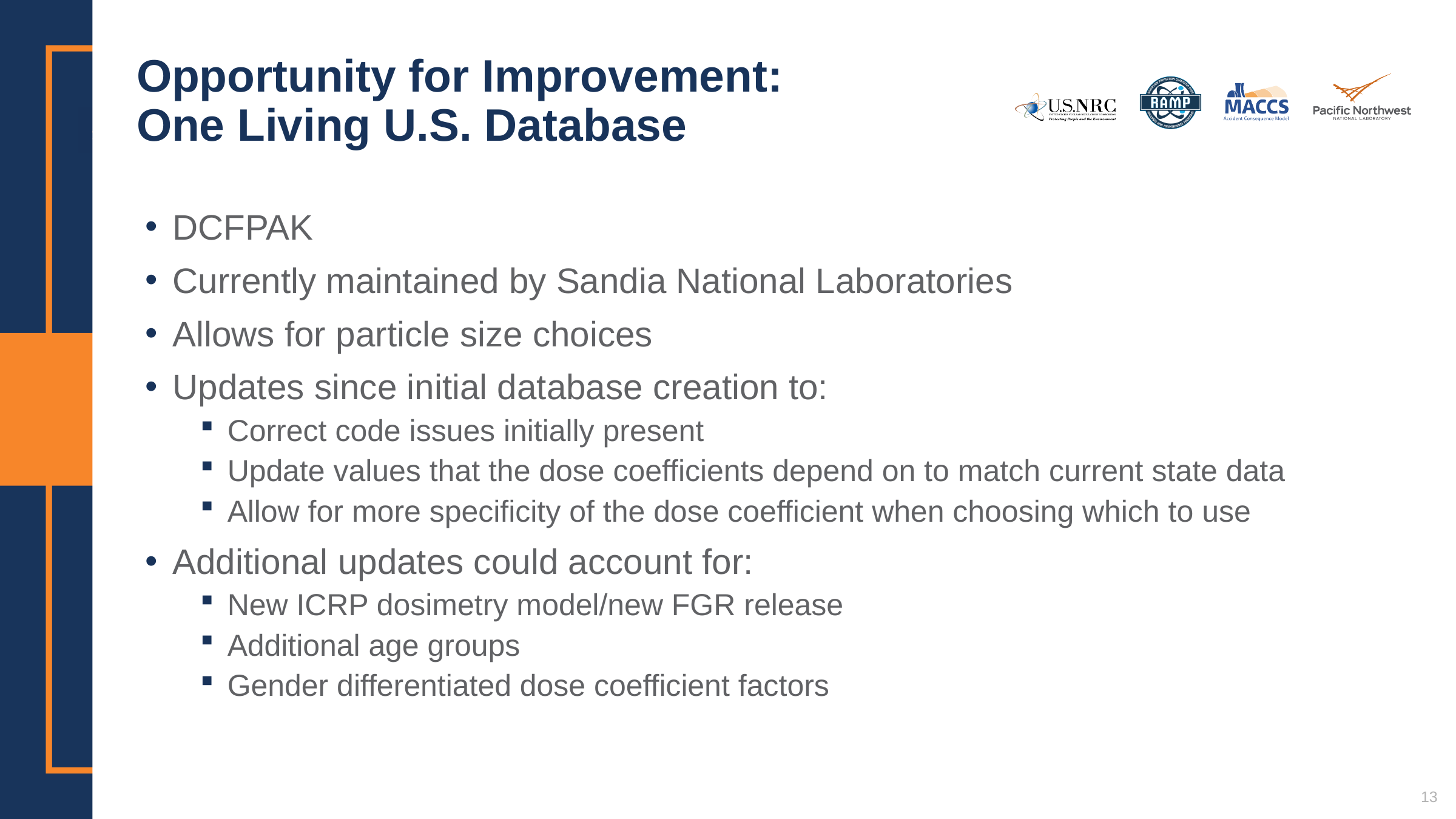

# Opportunity for Improvement: One Living U.S. Database
DCFPAK
Currently maintained by Sandia National Laboratories
Allows for particle size choices
Updates since initial database creation to:
Correct code issues initially present
Update values that the dose coefficients depend on to match current state data
Allow for more specificity of the dose coefficient when choosing which to use
Additional updates could account for:
New ICRP dosimetry model/new FGR release
Additional age groups
Gender differentiated dose coefficient factors
13